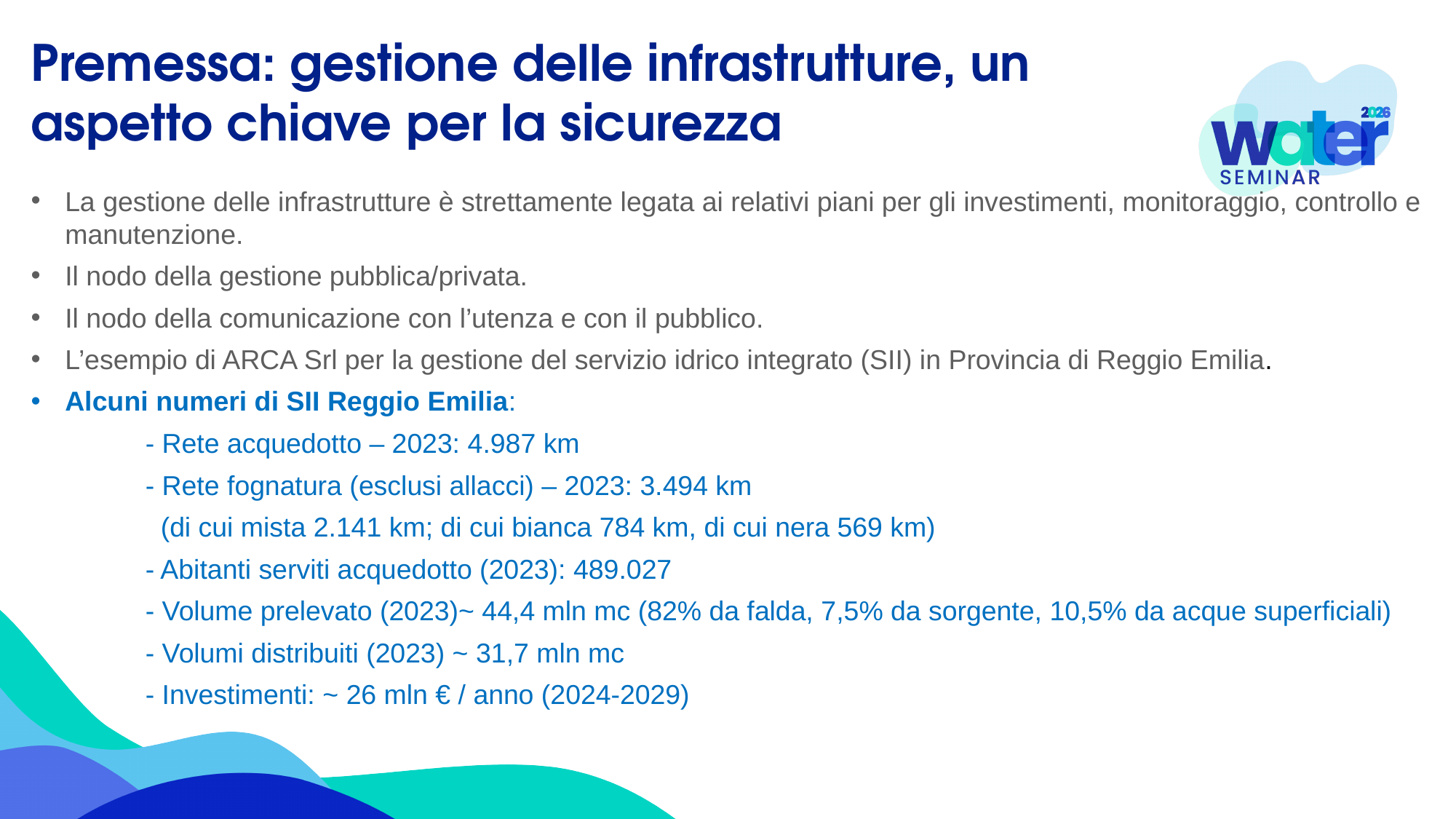

Premessa: gestione delle infrastrutture, un aspetto chiave per la sicurezza
La gestione delle infrastrutture è strettamente legata ai relativi piani per gli investimenti, monitoraggio, controllo e manutenzione.
Il nodo della gestione pubblica/privata.
Il nodo della comunicazione con l’utenza e con il pubblico.
L’esempio di ARCA Srl per la gestione del servizio idrico integrato (SII) in Provincia di Reggio Emilia.
Alcuni numeri di SII Reggio Emilia:
	- Rete acquedotto – 2023: 4.987 km
	- Rete fognatura (esclusi allacci) – 2023: 3.494 km
	  (di cui mista 2.141 km; di cui bianca 784 km, di cui nera 569 km)
	- Abitanti serviti acquedotto (2023): 489.027
	- Volume prelevato (2023)~ 44,4 mln mc (82% da falda, 7,5% da sorgente, 10,5% da acque superficiali)
	- Volumi distribuiti (2023) ~ 31,7 mln mc
	- Investimenti: ~ 26 mln € / anno (2024-2029)